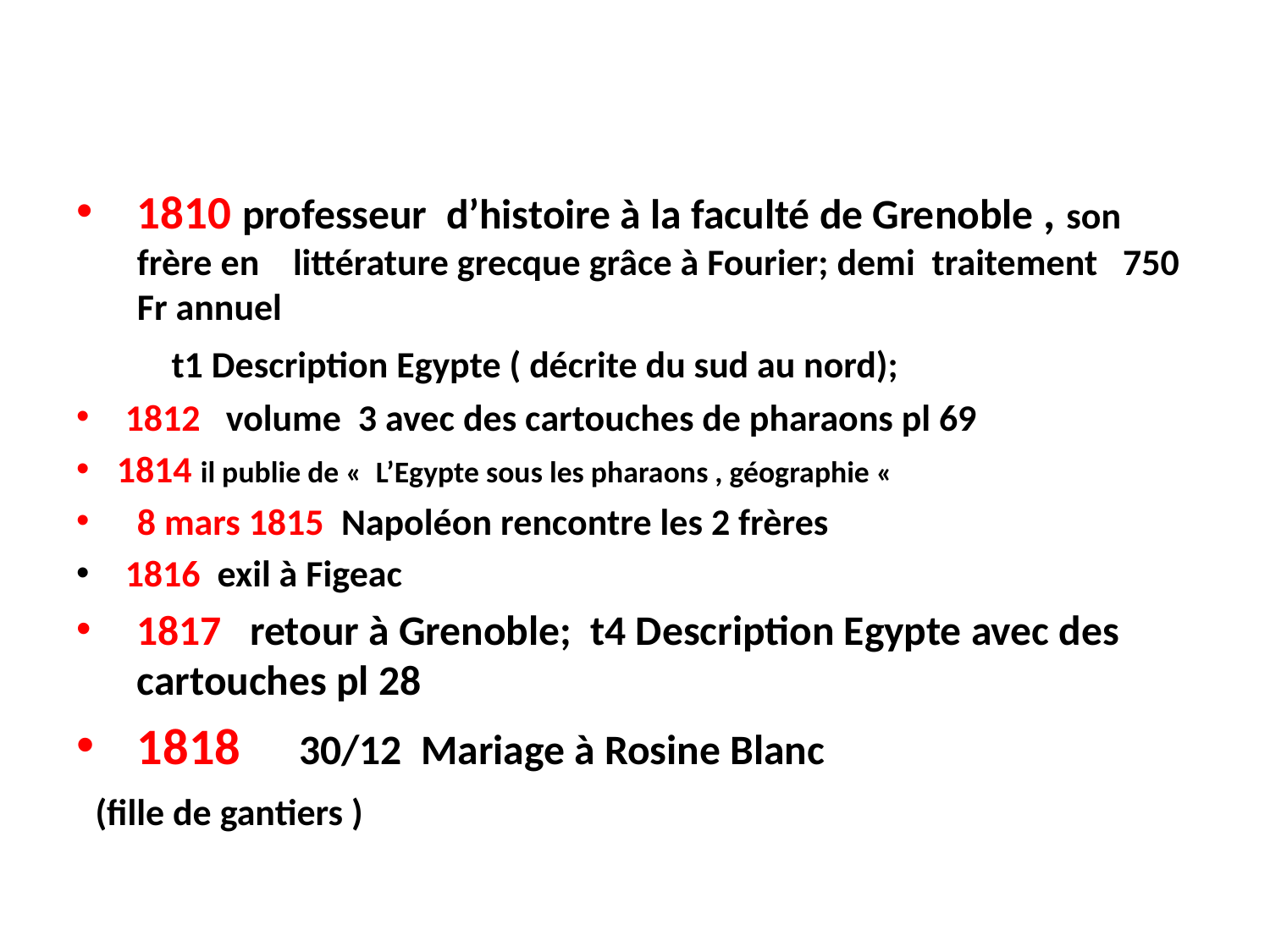

1810 professeur  d’histoire à la faculté de Grenoble , son frère en    littérature grecque grâce à Fourier; demi  traitement   750 Fr annuel
          t1 Description Egypte ( décrite du sud au nord);
 1812   volume  3 avec des cartouches de pharaons pl 69
1814 il publie de «  L’Egypte sous les pharaons , géographie «
8 mars 1815  Napoléon rencontre les 2 frères
 1816  exil à Figeac
1817   retour à Grenoble;  t4 Description Egypte avec des cartouches pl 28
1818     30/12  Mariage à Rosine Blanc
  (fille de gantiers )